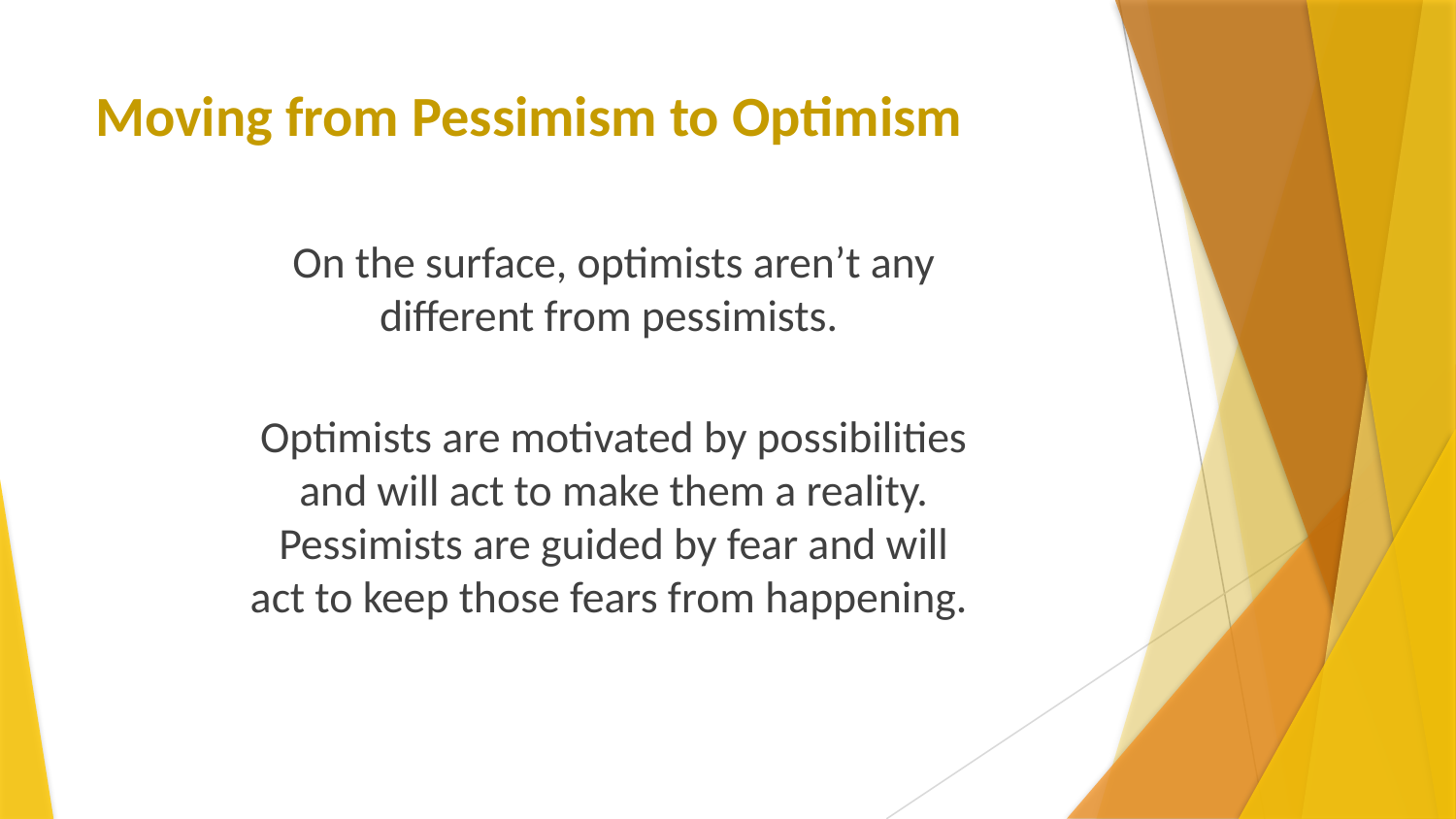

# Moving from Pessimism to Optimism
On the surface, optimists aren’t any
different from pessimists.
Optimists are motivated by possibilities
and will act to make them a reality.
Pessimists are guided by fear and will
act to keep those fears from happening.